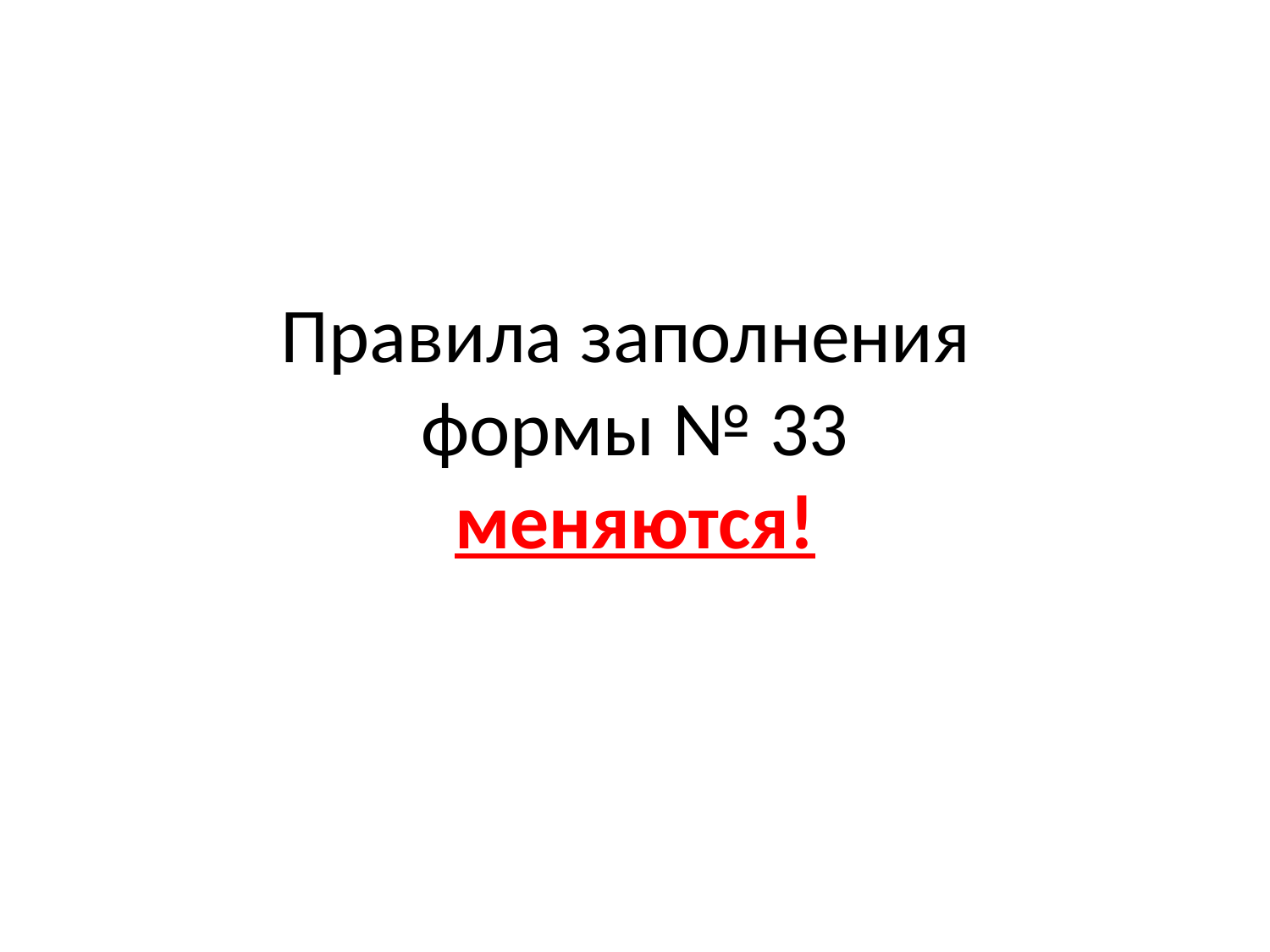

# Правила заполнения формы № 33 меняются!